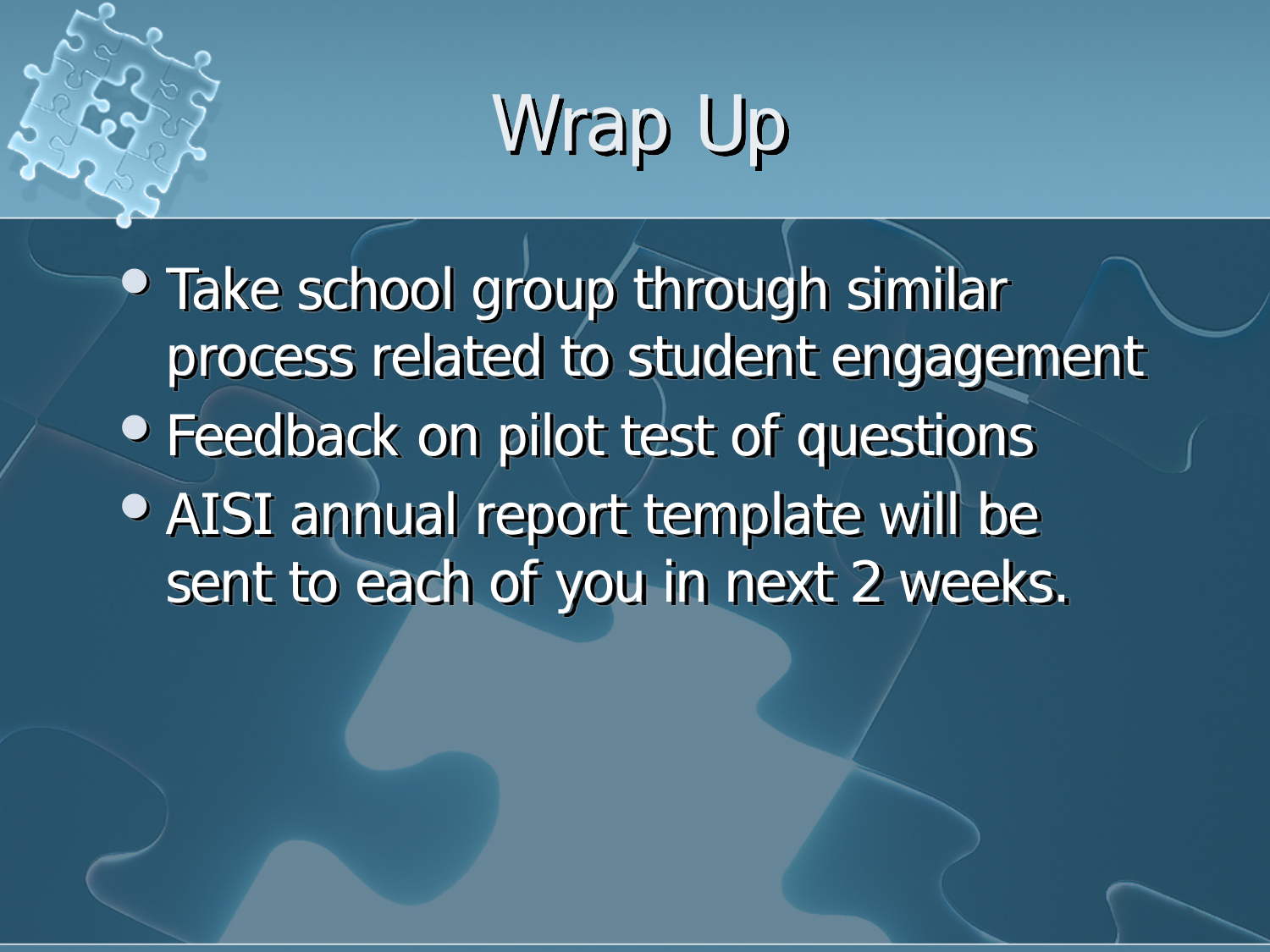

# Wrap Up
Take school group through similar process related to student engagement
Feedback on pilot test of questions
AISI annual report template will be sent to each of you in next 2 weeks.